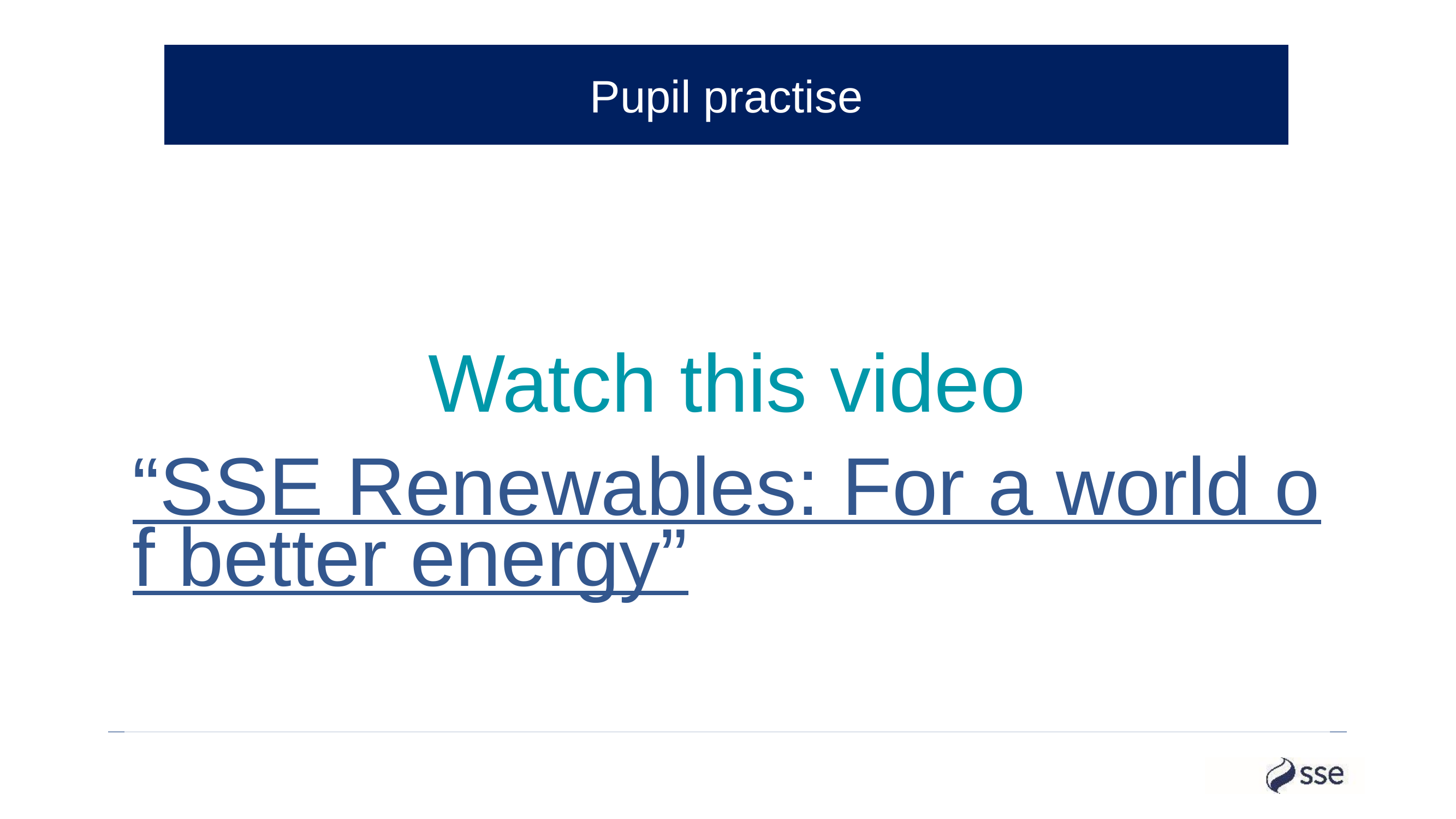

Pupil practise
Watch this video
“SSE Renewables: For a world of better energy”